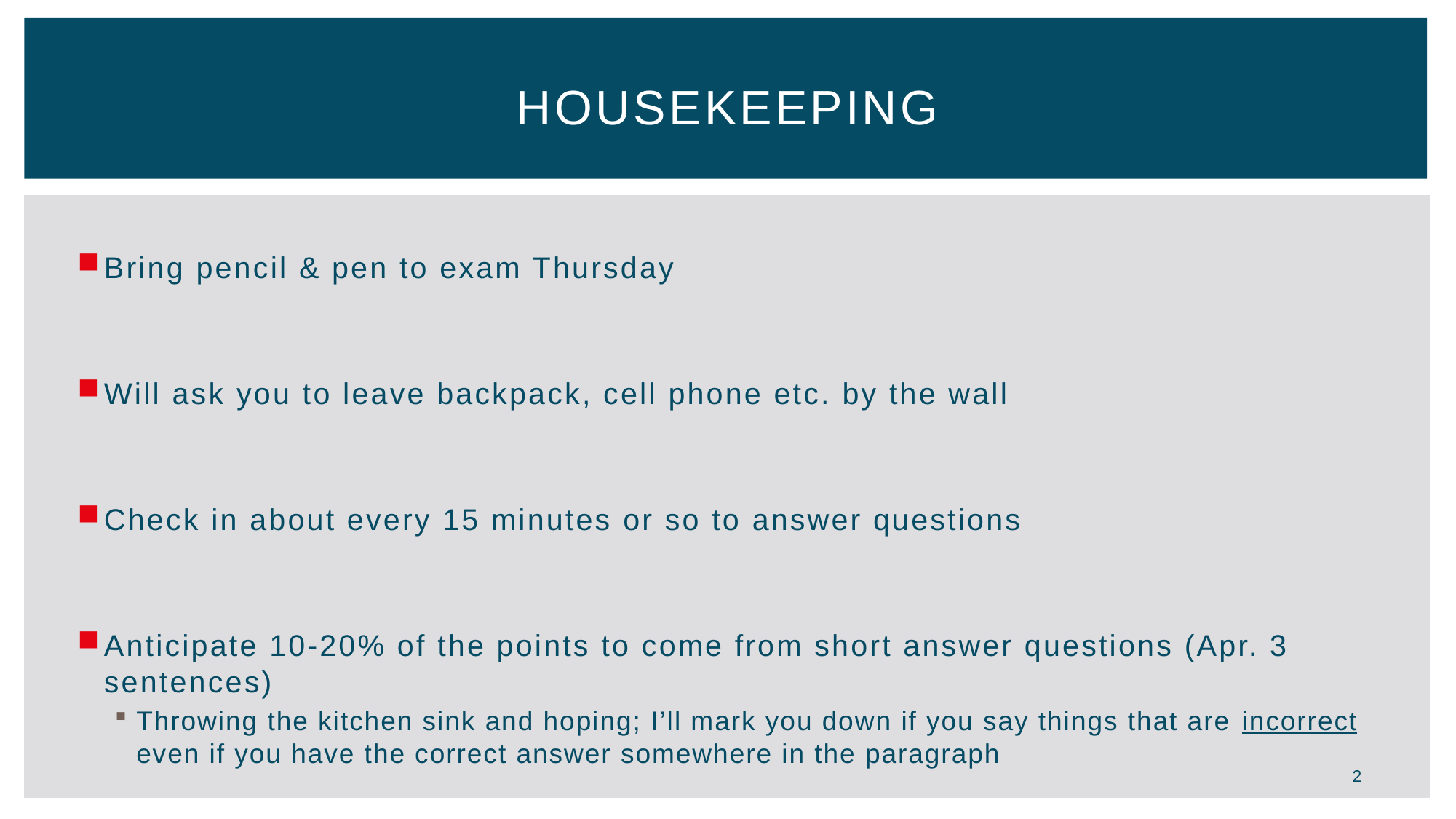

# Housekeeping

Bring pencil & pen to exam Thursday

Will ask you to leave backpack, cell phone etc. by the wall

Check in about every 15 minutes or so to answer questions

Anticipate 10-20% of the points to come from short answer questions (Apr. 3 sentences)
Throwing the kitchen sink and hoping; I’ll mark you down if you say things that are incorrect even if you have the correct answer somewhere in the paragraph
2